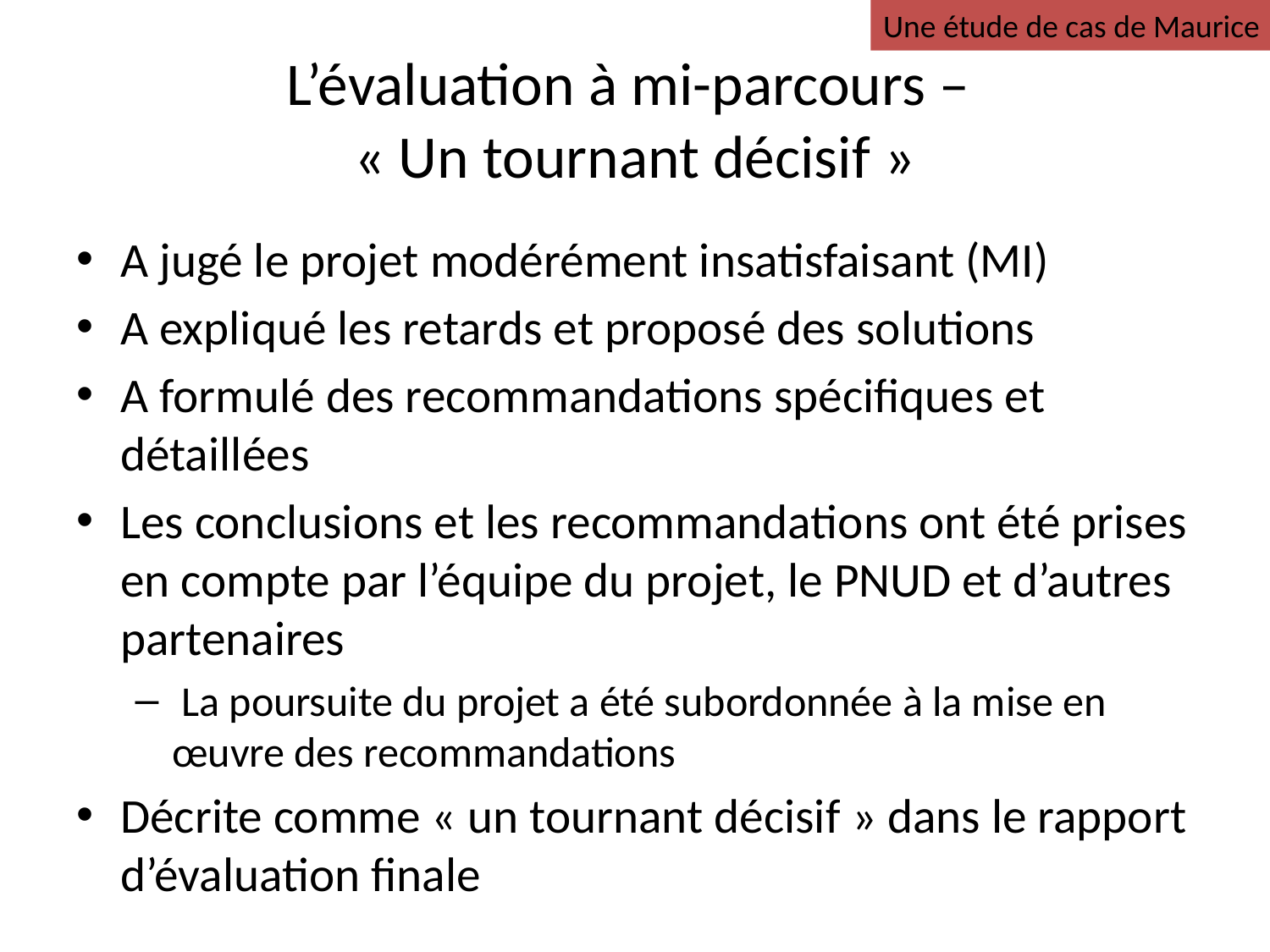

Une étude de cas de Maurice
# L’évaluation à mi-parcours – « Un tournant décisif »
A jugé le projet modérément insatisfaisant (MI)
A expliqué les retards et proposé des solutions
A formulé des recommandations spécifiques et détaillées
Les conclusions et les recommandations ont été prises en compte par l’équipe du projet, le PNUD et d’autres partenaires
 La poursuite du projet a été subordonnée à la mise en œuvre des recommandations
Décrite comme « un tournant décisif » dans le rapport d’évaluation finale